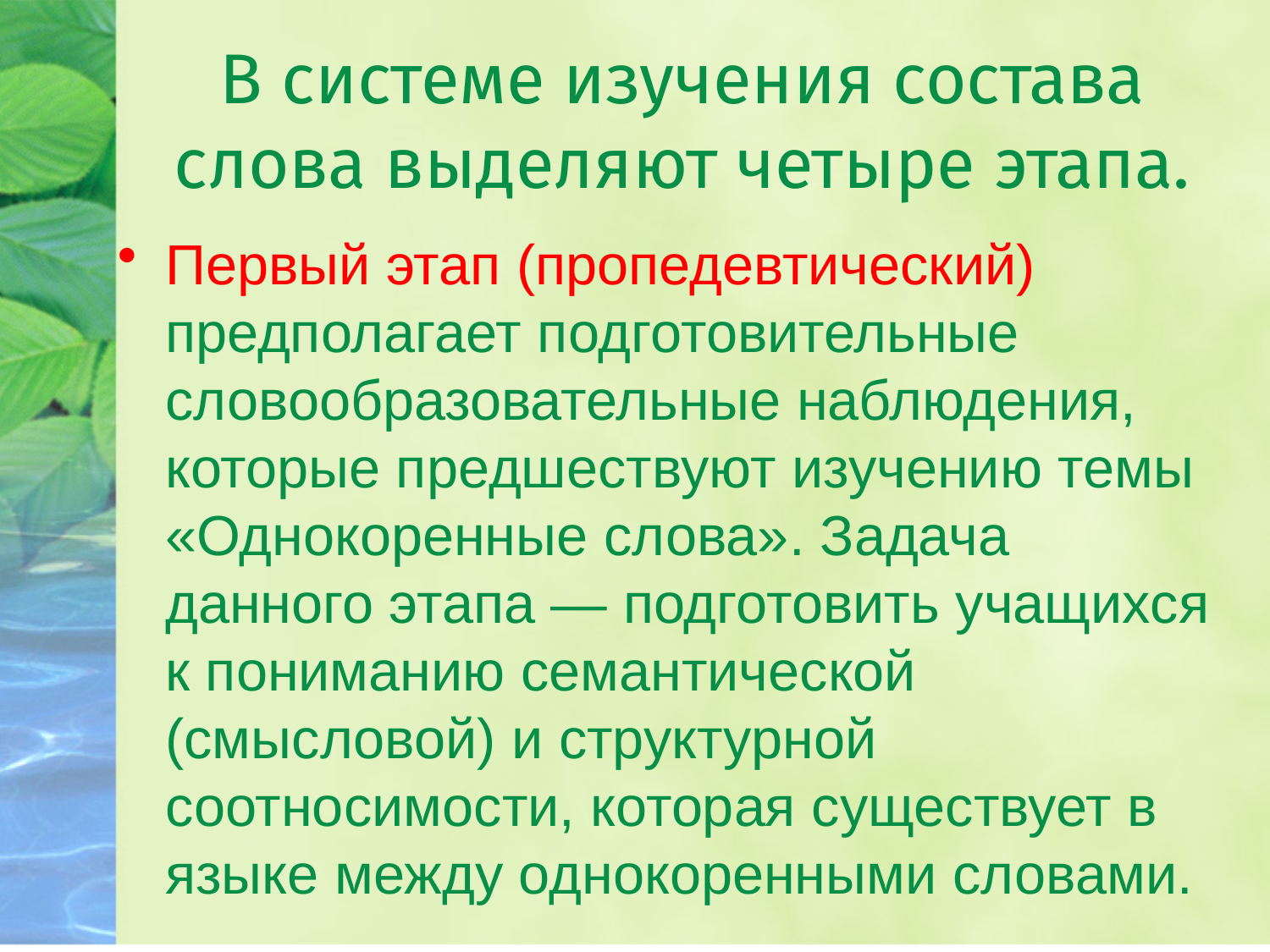

# В системе изучения состава слова выделяют четыре этапа.
Первый этап (пропедевтический) предполагает подготовительные словообразовательные наблюдения, которые предшествуют изучению темы «Однокоренные слова». Задача данного этапа — подготовить учащихся к пониманию семантической (смысловой) и структурной соотносимости, которая существует в языке между однокоренными словами.